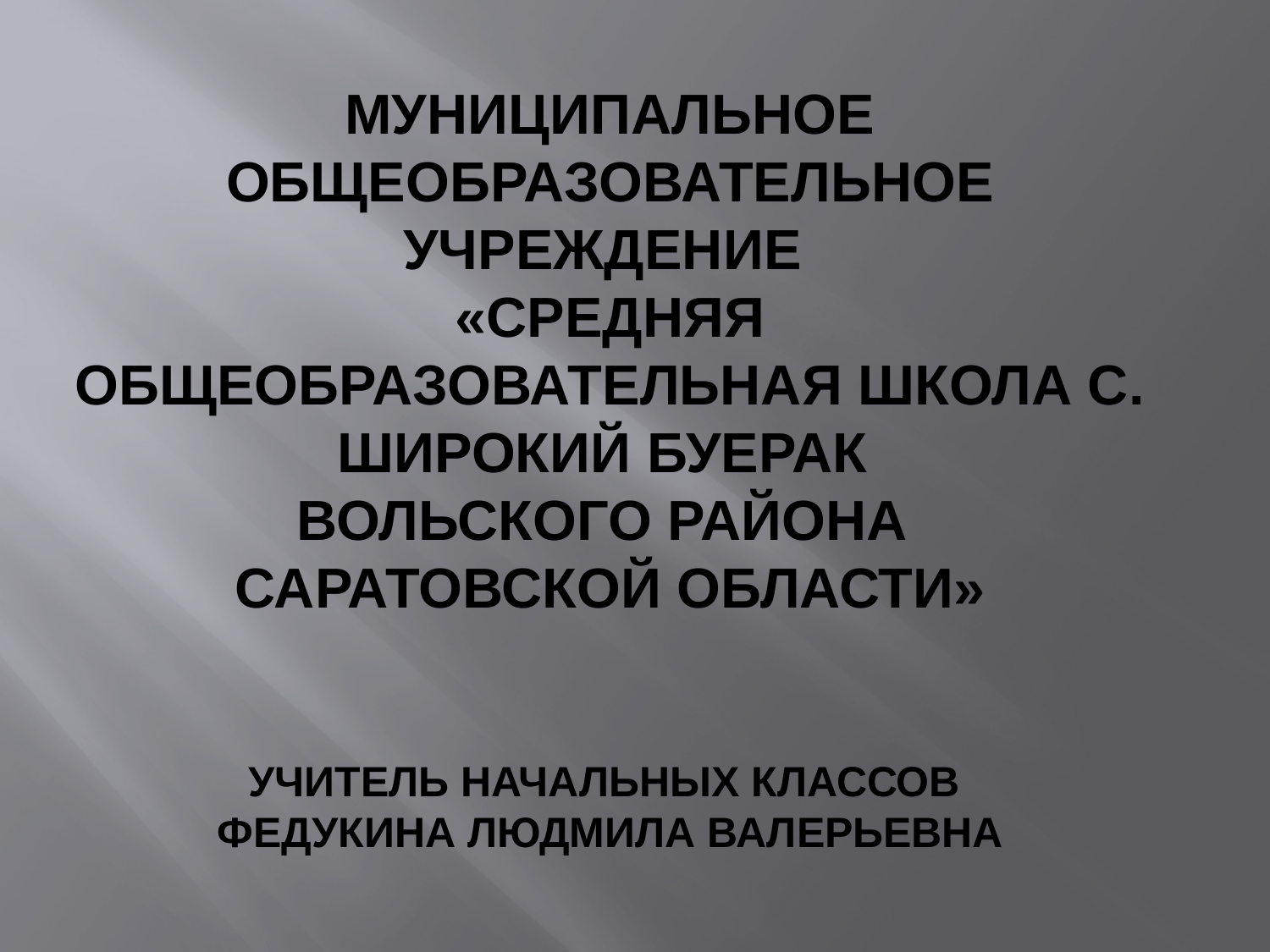

# МУНИЦИПАЛЬНОЕ ОБЩЕОБРАЗОВАТЕЛЬНОЕ УЧРЕЖДЕНИЕ «СРЕДНЯЯ ОБЩЕОБРАЗОВАТЕЛЬНАЯ ШКОЛА С. ШИРОКИЙ БУЕРАК ВОЛЬСКОГО РАЙОНА САРАТОВСКОЙ ОБЛАСТИ» учитель начальных классов Федукина Людмила Валерьевна